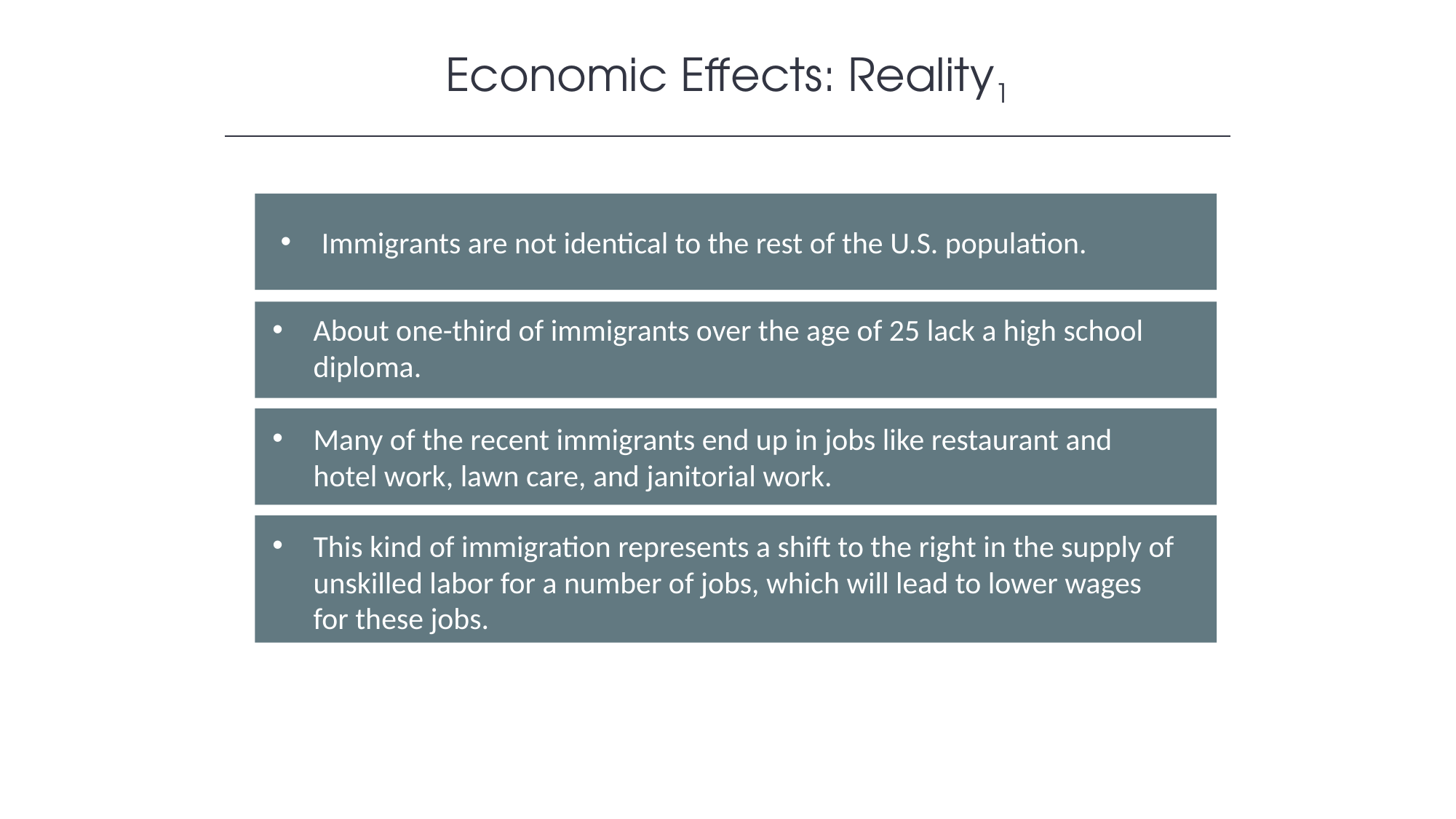

Economic Effects: Reality1

Immigrants are not identical to the rest of the U.S. population.

About one-third of immigrants over the age of 25 lack a high school diploma.

Many of the recent immigrants end up in jobs like restaurant and hotel work, lawn care, and janitorial work.

This kind of immigration represents a shift to the right in the supply of unskilled labor for a number of jobs, which will lead to lower wages for these jobs.